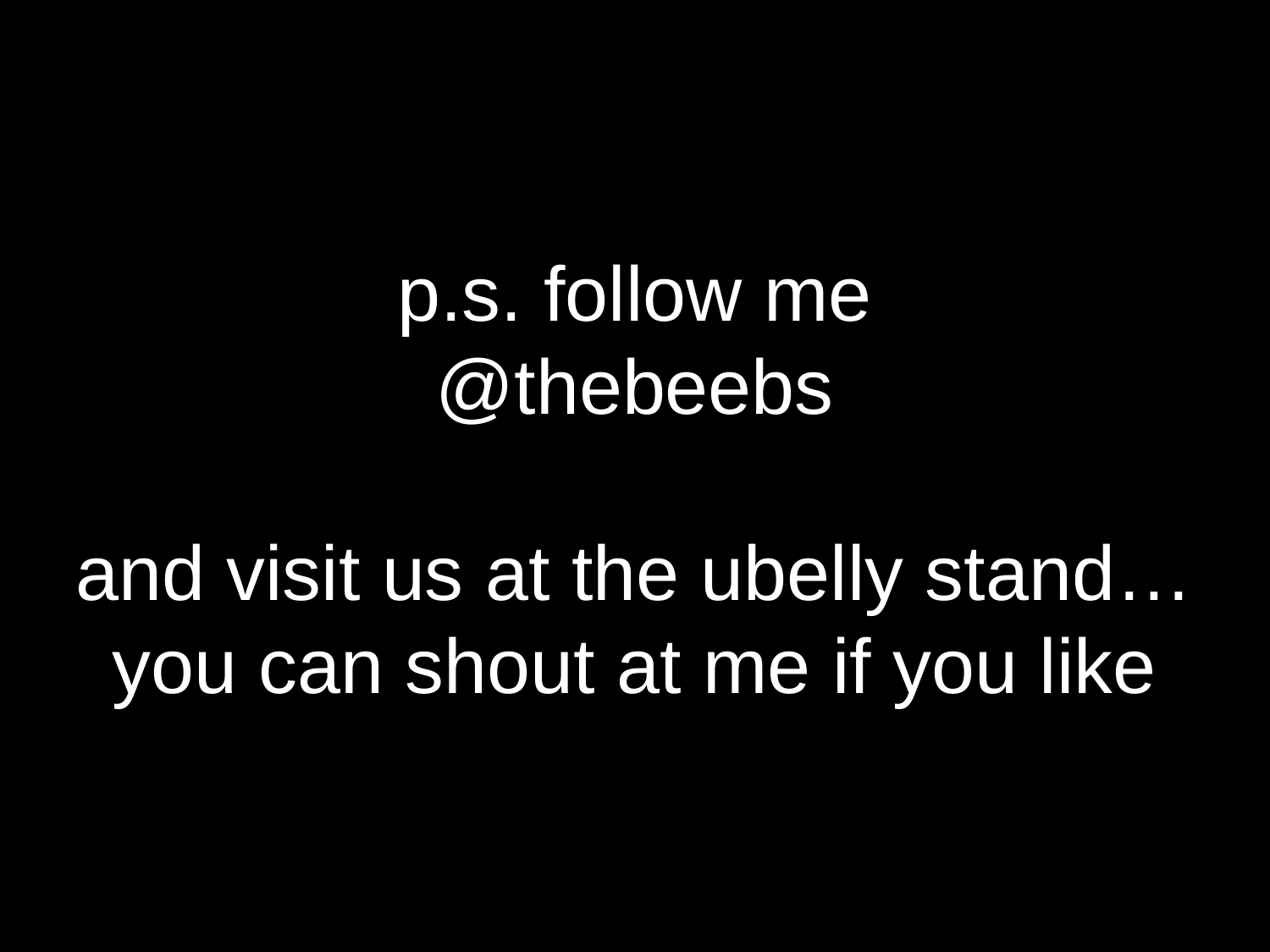

# p.s. follow me @thebeebs and visit us at the ubelly stand… you can shout at me if you like